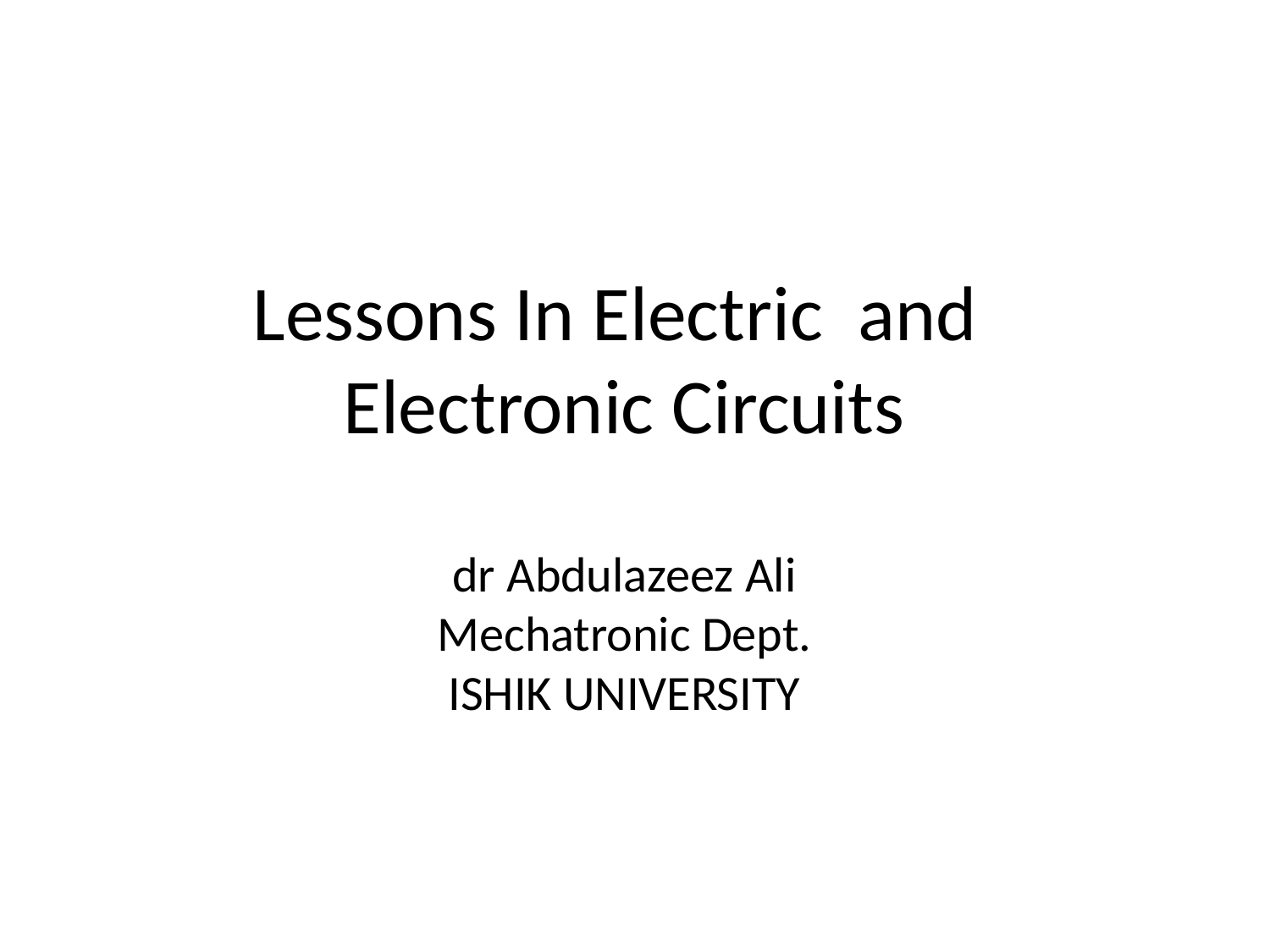

# Lessons In Electric  and  Electronic Circuits dr Abdulazeez Ali Mechatronic Dept. ISHIK UNIVERSITY